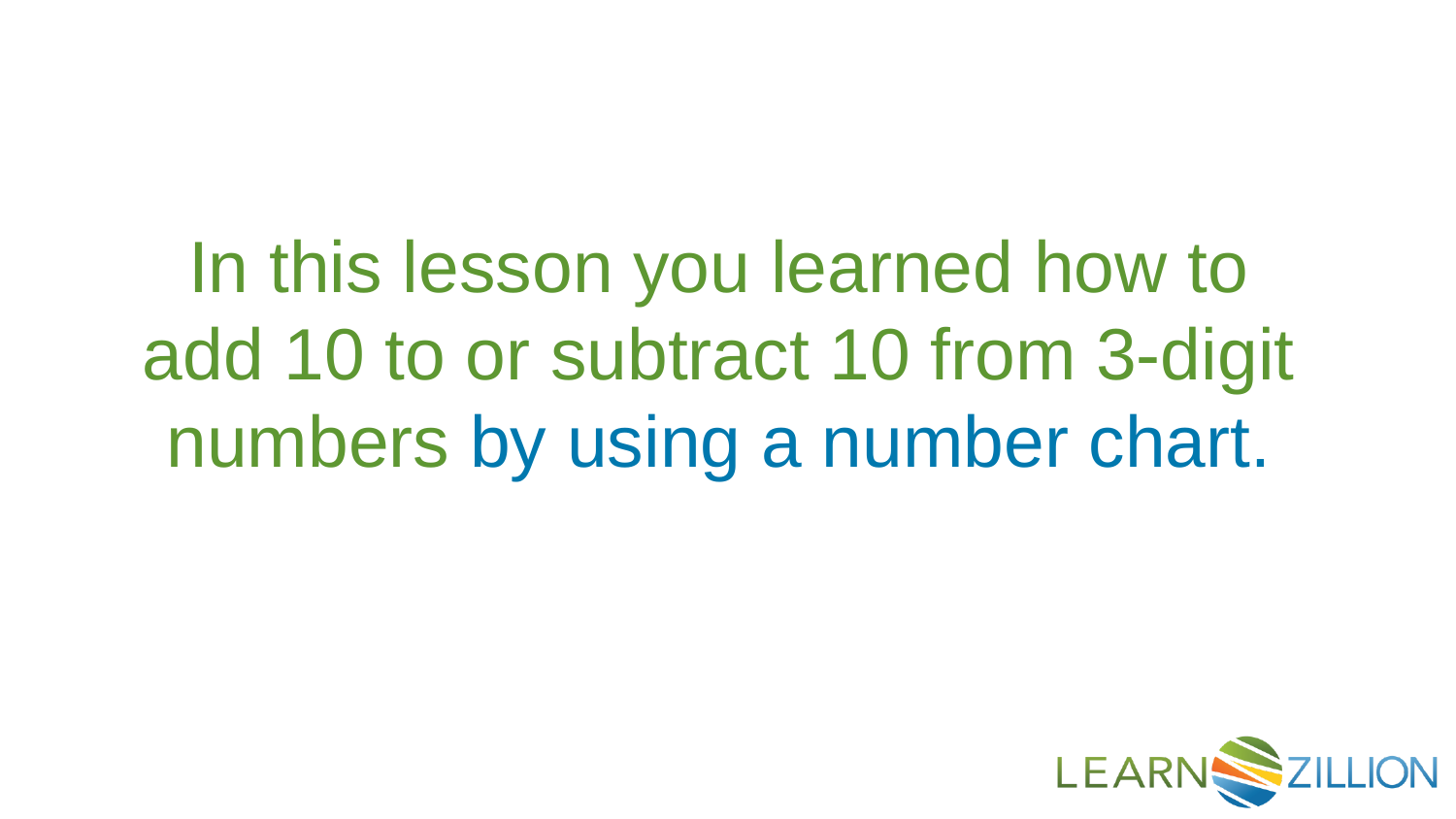

In this lesson you learned how to add 10 to or subtract 10 from 3-digit numbers by using a number chart.